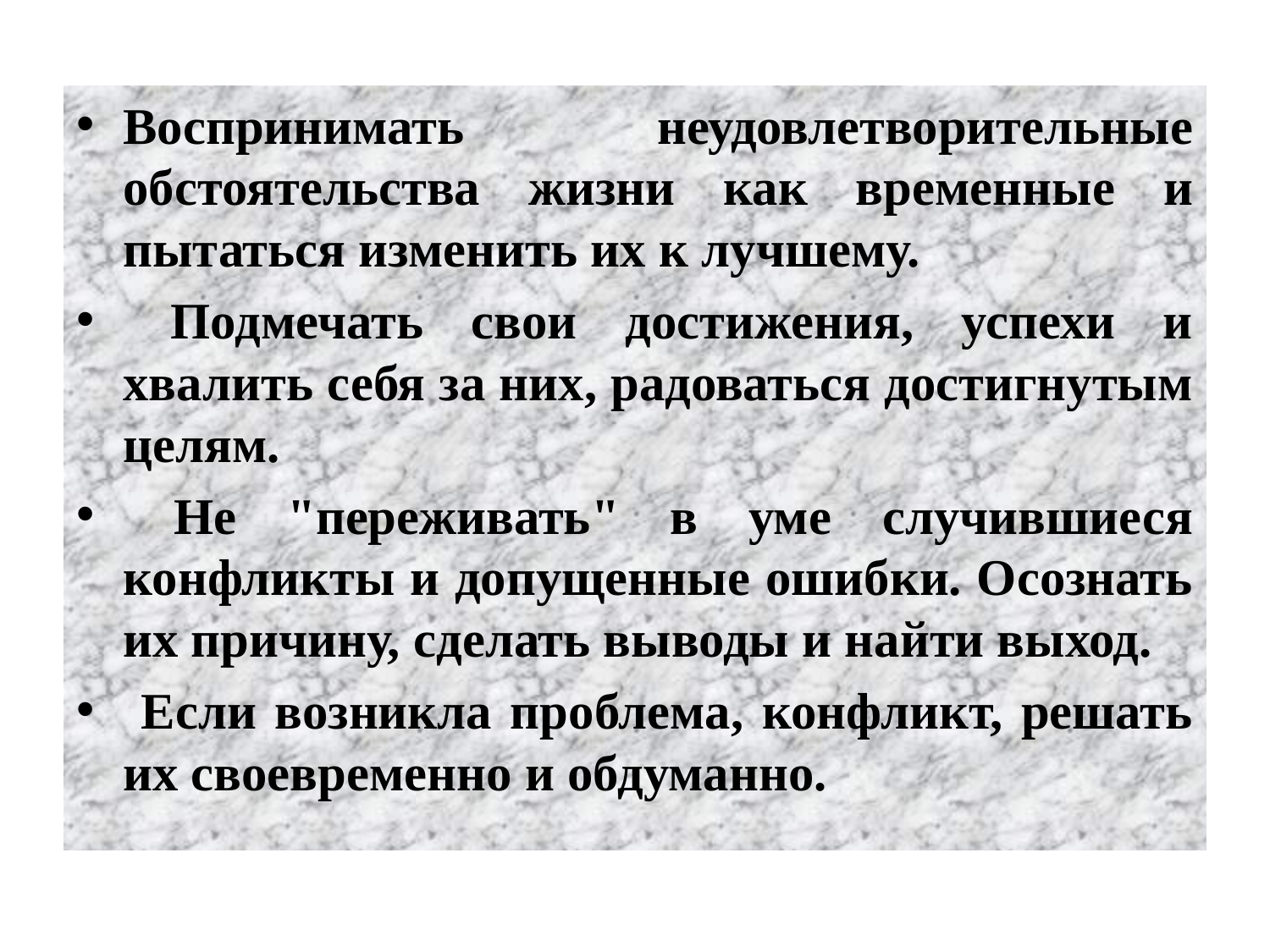

#
Воспринимать неудовлетворительные обстоятельства жизни как временные и пытаться изменить их к лучшему.
 Подмечать свои достижения, успехи и хвалить себя за них, радоваться достигнутым целям.
 Не "переживать" в уме случившиеся конфликты и допущенные ошибки. Осознать их причину, сделать выводы и найти выход.
 Если возникла проблема, конфликт, решать их своевременно и обдуманно.